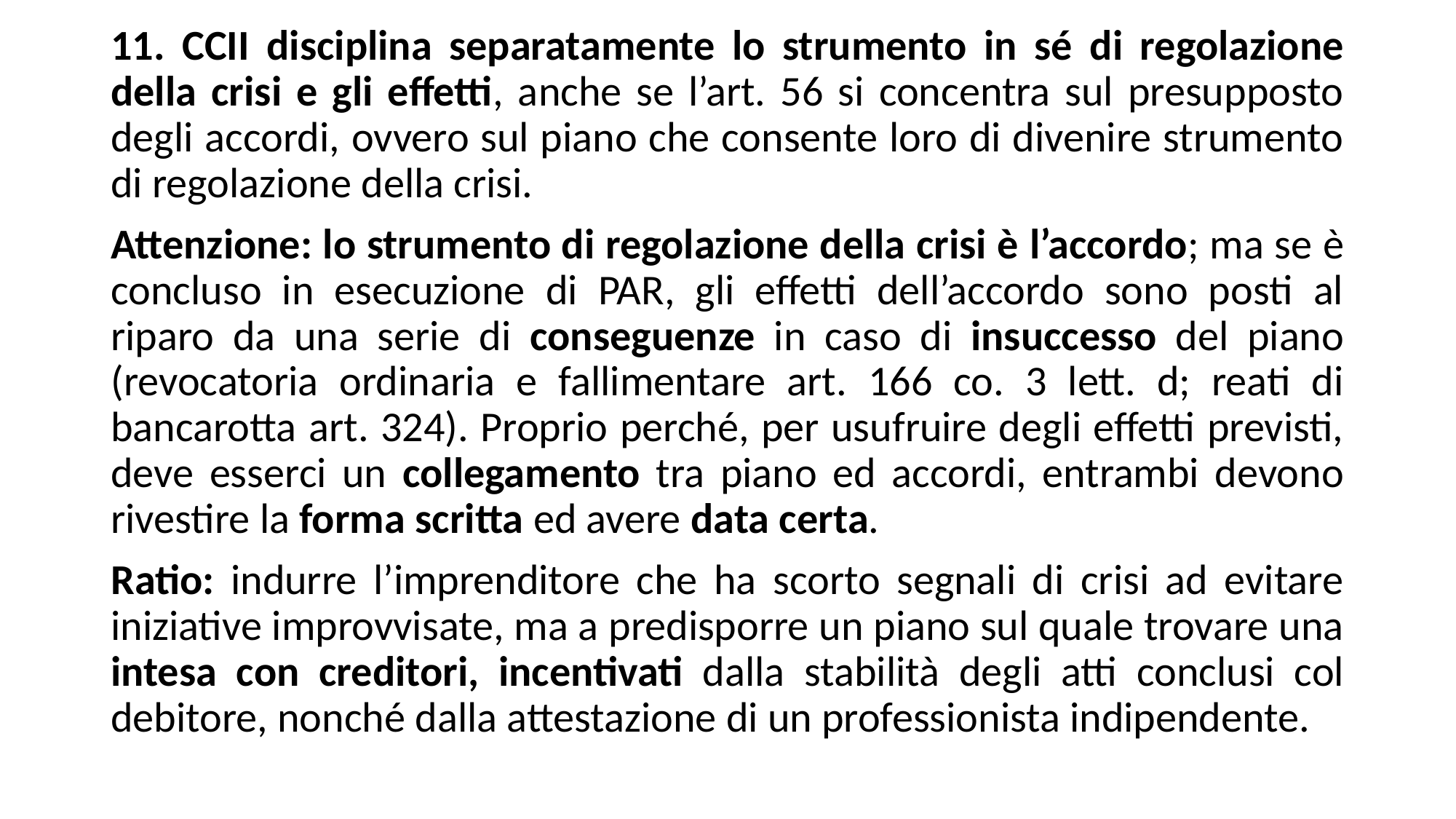

11. CCII disciplina separatamente lo strumento in sé di regolazione della crisi e gli effetti, anche se l’art. 56 si concentra sul presupposto degli accordi, ovvero sul piano che consente loro di divenire strumento di regolazione della crisi.
Attenzione: lo strumento di regolazione della crisi è l’accordo; ma se è concluso in esecuzione di PAR, gli effetti dell’accordo sono posti al riparo da una serie di conseguenze in caso di insuccesso del piano (revocatoria ordinaria e fallimentare art. 166 co. 3 lett. d; reati di bancarotta art. 324). Proprio perché, per usufruire degli effetti previsti, deve esserci un collegamento tra piano ed accordi, entrambi devono rivestire la forma scritta ed avere data certa.
Ratio: indurre l’imprenditore che ha scorto segnali di crisi ad evitare iniziative improvvisate, ma a predisporre un piano sul quale trovare una intesa con creditori, incentivati dalla stabilità degli atti conclusi col debitore, nonché dalla attestazione di un professionista indipendente.